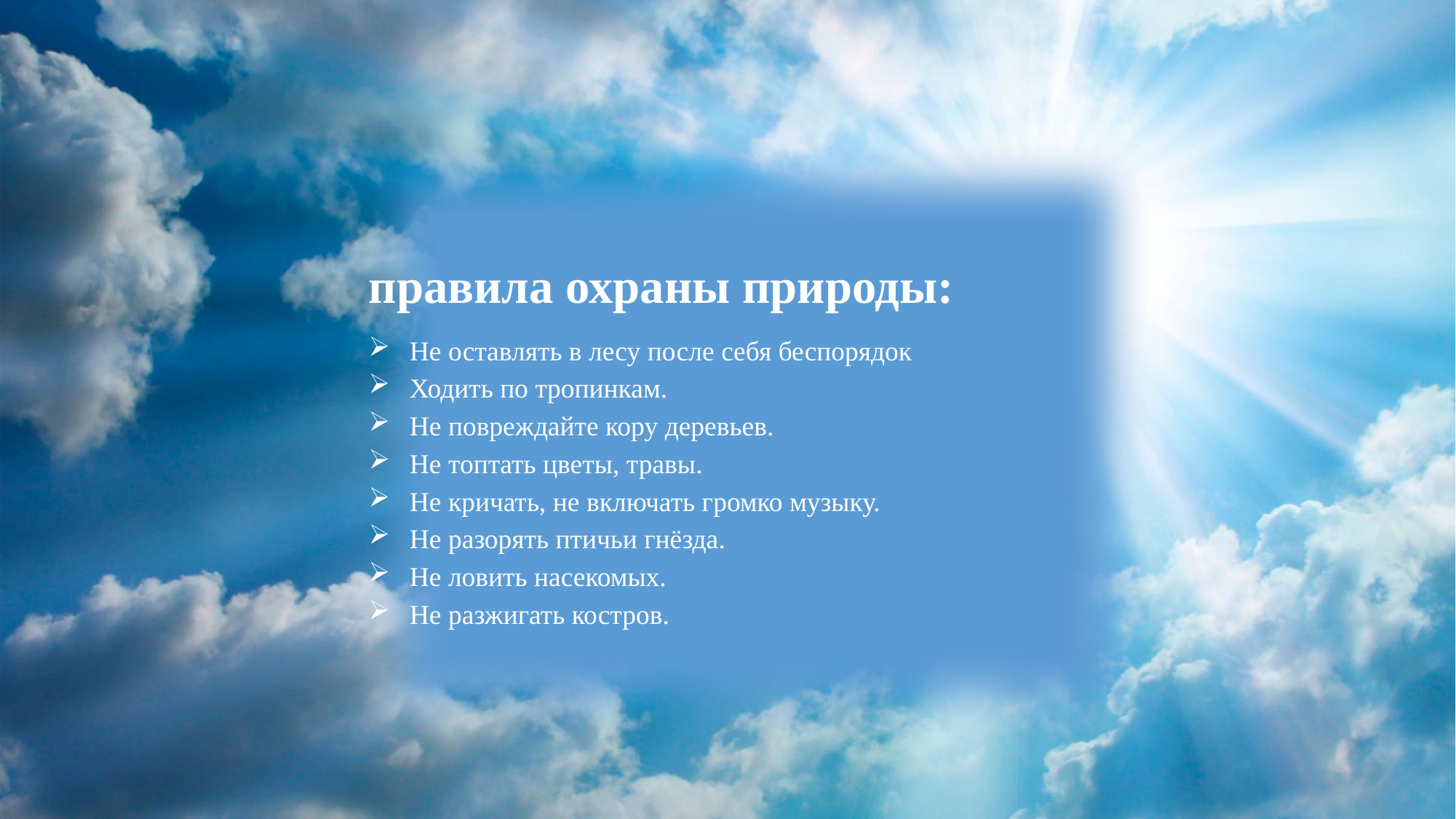

правила охраны природы:
Не оставлять в лесу после себя беспорядок
Ходить по тропинкам.
Не повреждайте кору деревьев.
Не топтать цветы, травы.
Не кричать, не включать громко музыку.
Не разорять птичьи гнёзда.
Не ловить насекомых.
Не разжигать костров.